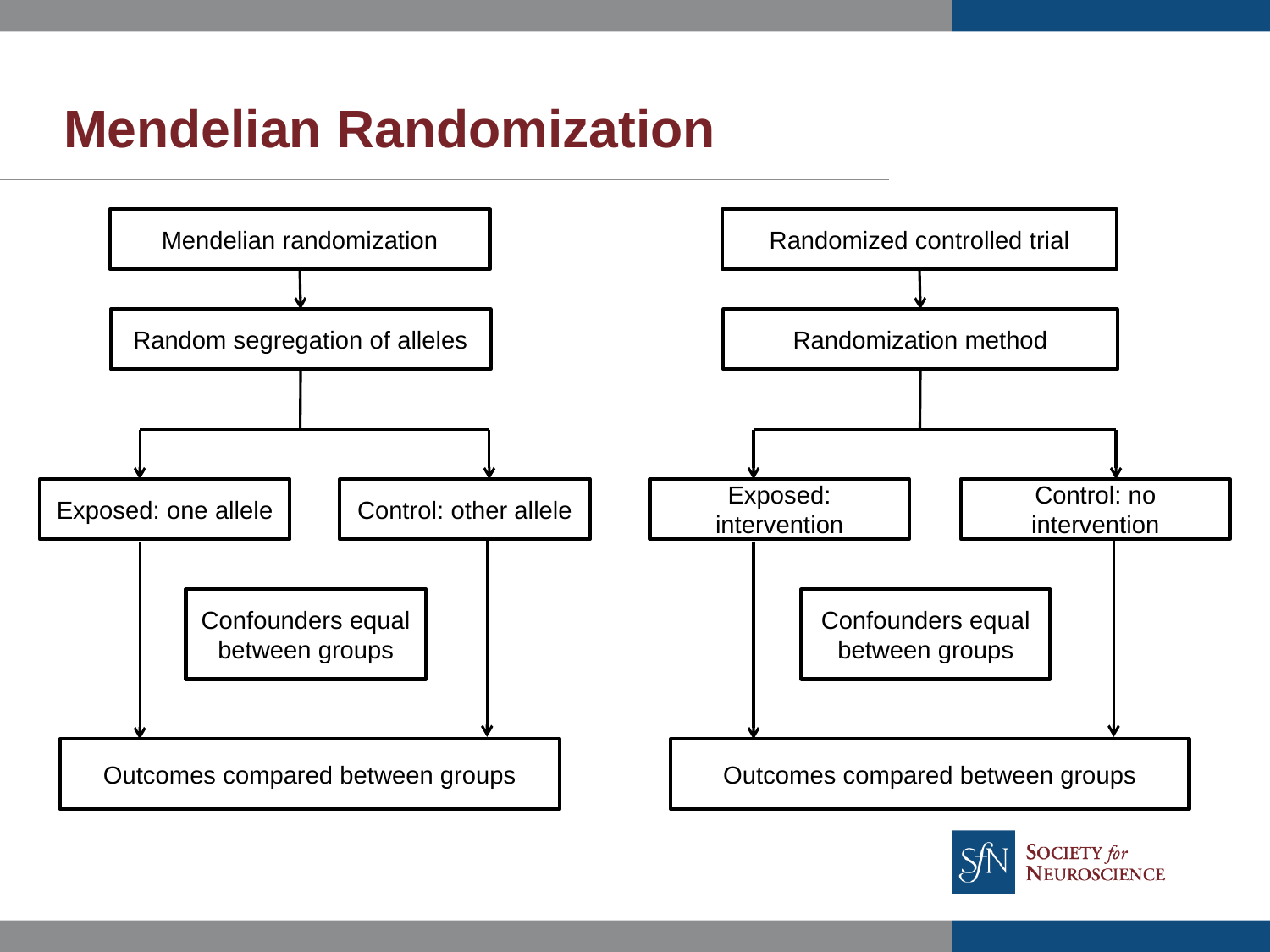

# Mendelian Randomization
Mendelian randomization
Random segregation of alleles
Exposed: one allele
Control: other allele
Confounders equal between groups
Outcomes compared between groups
Randomized controlled trial
Randomization method
Exposed: intervention
Control: no intervention
Confounders equal between groups
Outcomes compared between groups